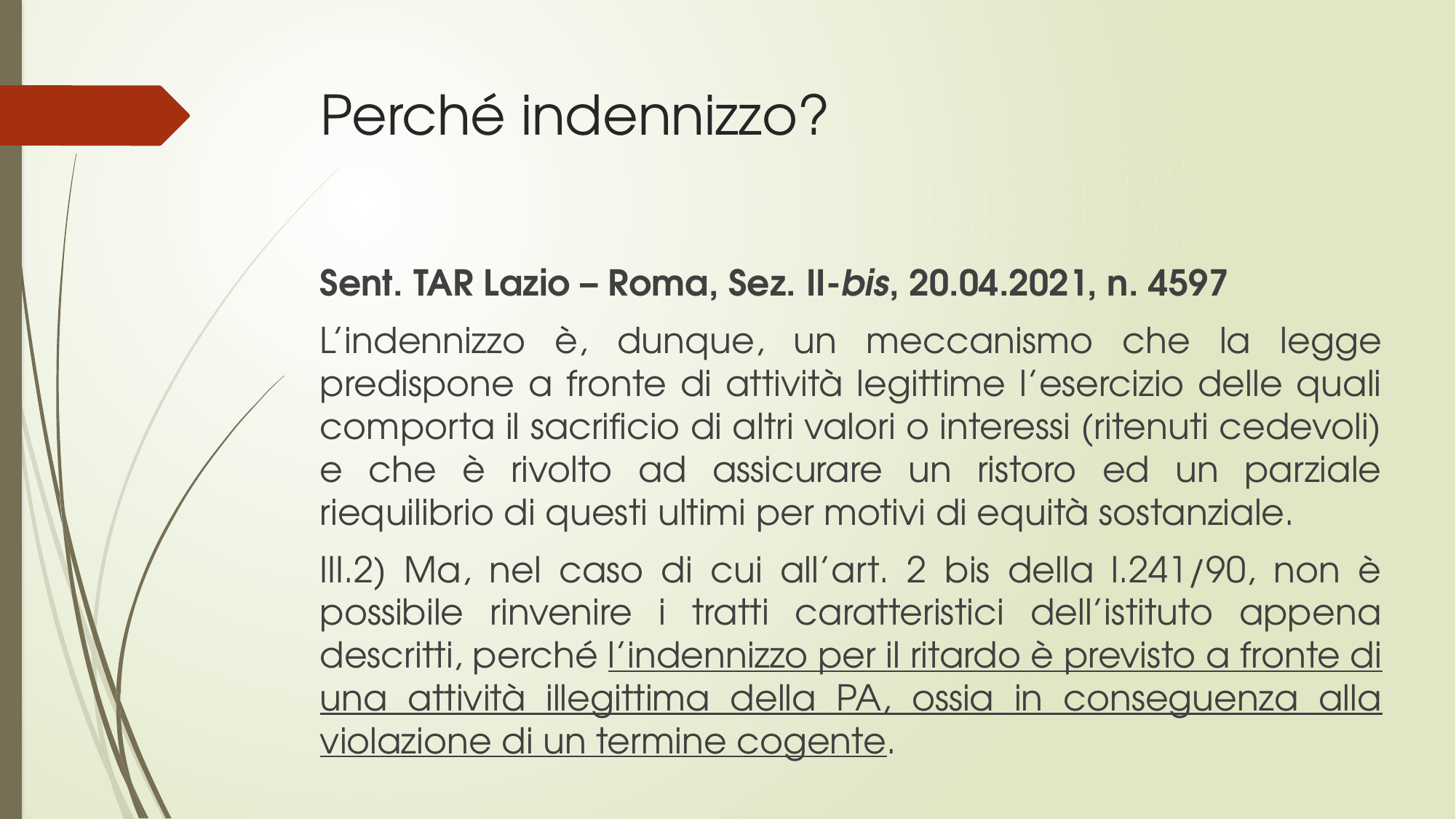

# Perché indennizzo?
Sent. TAR Lazio – Roma, Sez. II-bis, 20.04.2021, n. 4597
L’indennizzo è, dunque, un meccanismo che la legge predispone a fronte di attività legittime l’esercizio delle quali comporta il sacrificio di altri valori o interessi (ritenuti cedevoli) e che è rivolto ad assicurare un ristoro ed un parziale riequilibrio di questi ultimi per motivi di equità sostanziale.
III.2) Ma, nel caso di cui all’art. 2 bis della l.241/90, non è possibile rinvenire i tratti caratteristici dell’istituto appena descritti, perché l’indennizzo per il ritardo è previsto a fronte di una attività illegittima della PA, ossia in conseguenza alla violazione di un termine cogente.